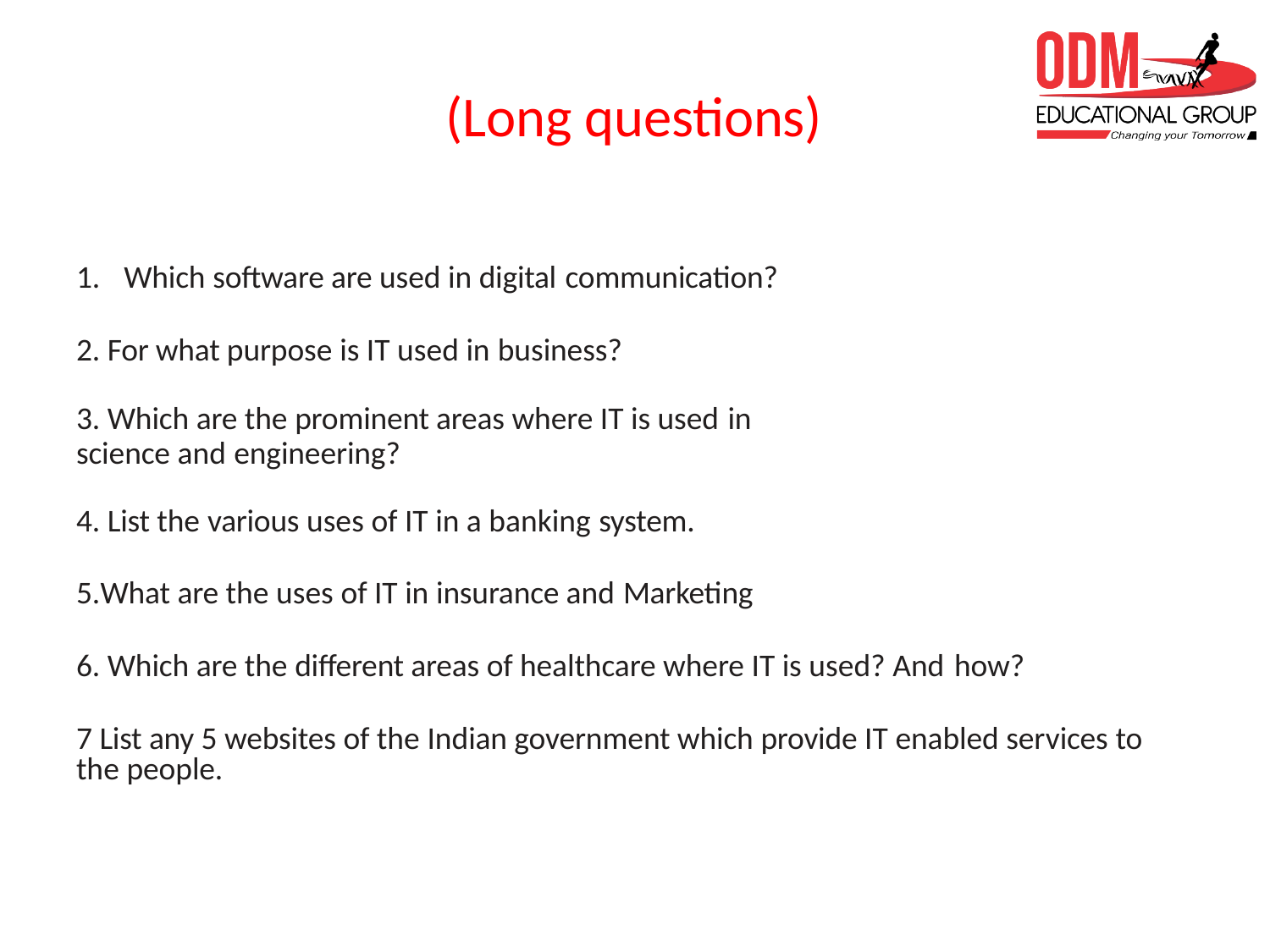

# (Long questions)
Which software are used in digital communication?

For what purpose is IT used in business?

Which are the prominent areas where IT is used in
science and engineering?

List the various uses of IT in a banking system.

What are the uses of IT in insurance and Marketing

Which are the different areas of healthcare where IT is used? And how?

7 List any 5 websites of the Indian government which provide IT enabled services to  the people.